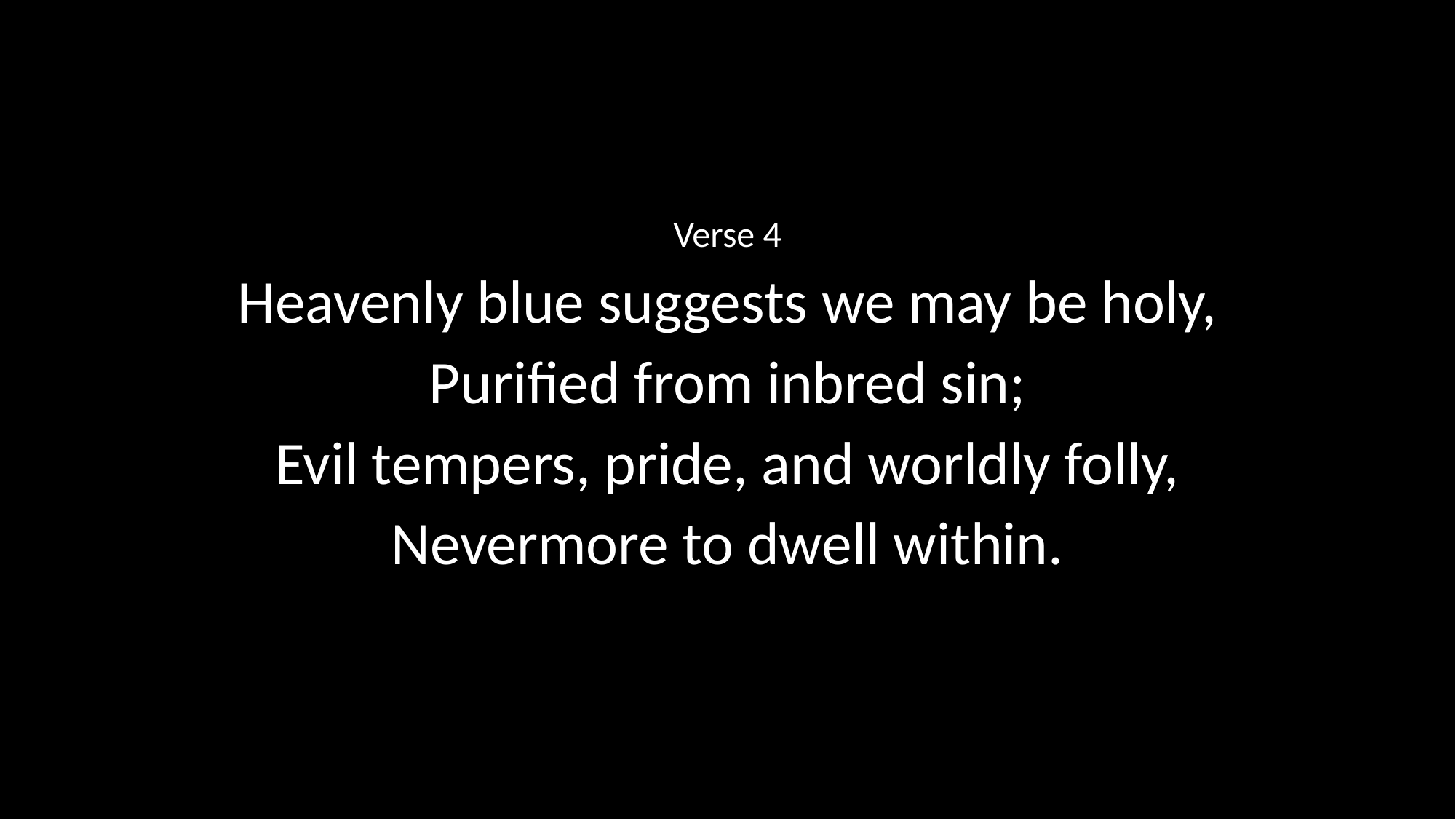

Verse 4
Heavenly blue suggests we may be holy,
Purified from inbred sin;
Evil tempers, pride, and worldly folly,
Nevermore to dwell within.